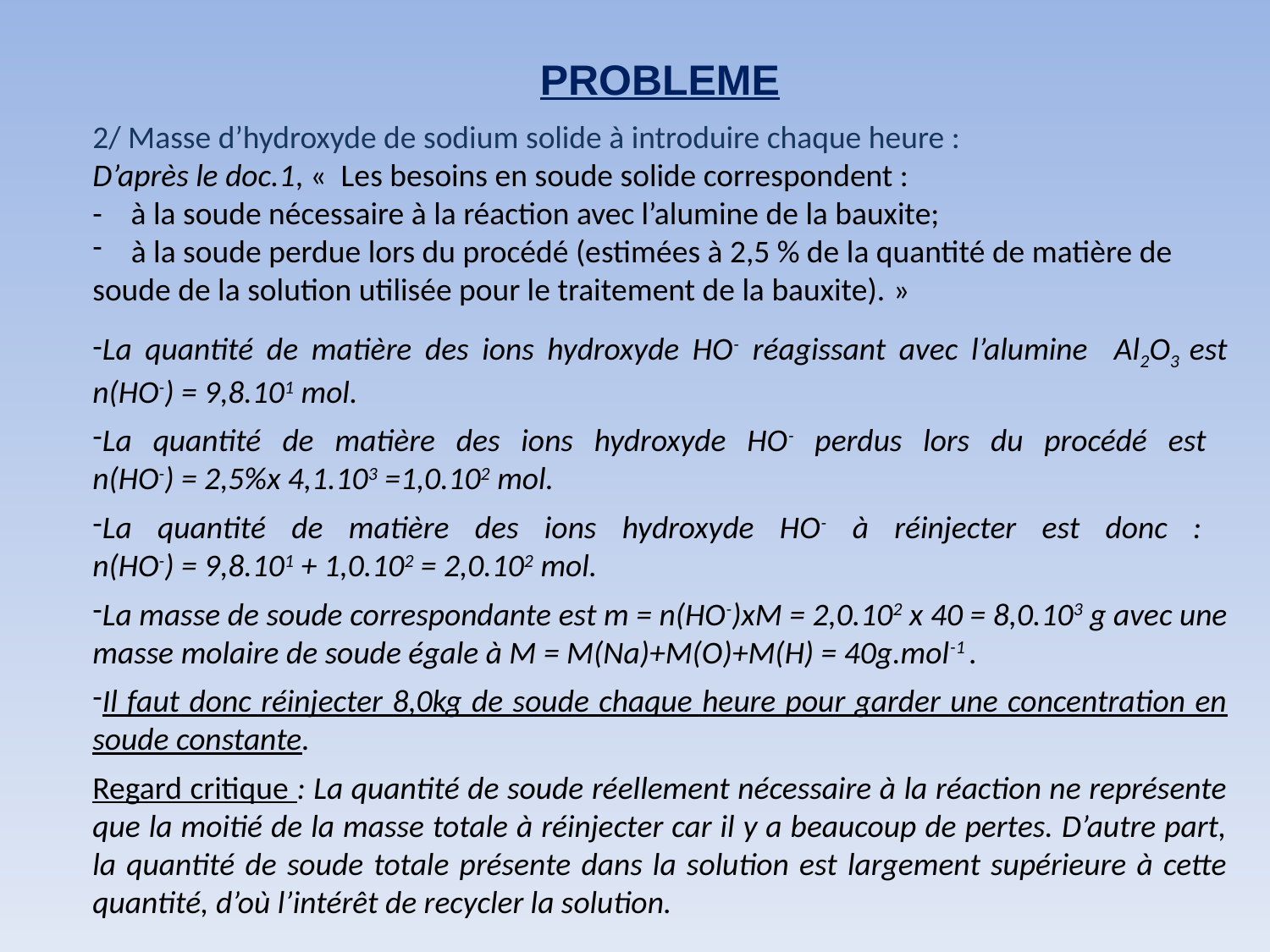

PROBLEME
2/ Masse d’hydroxyde de sodium solide à introduire chaque heure :
D’après le doc.1, «  Les besoins en soude solide correspondent :
-    à la soude nécessaire à la réaction avec l’alumine de la bauxite;
    à la soude perdue lors du procédé (estimées à 2,5 % de la quantité de matière de soude de la solution utilisée pour le traitement de la bauxite). »
La quantité de matière des ions hydroxyde HO- réagissant avec l’alumine  Al2O3 est n(HO-) = 9,8.101 mol.
La quantité de matière des ions hydroxyde HO- perdus lors du procédé est
n(HO-) = 2,5%x 4,1.103 =1,0.102 mol.
La quantité de matière des ions hydroxyde HO- à réinjecter est donc :
n(HO-) = 9,8.101 + 1,0.102 = 2,0.102 mol.
La masse de soude correspondante est m = n(HO-)xM = 2,0.102 x 40 = 8,0.103 g avec une masse molaire de soude égale à M = M(Na)+M(O)+M(H) = 40g.mol-1 .
Il faut donc réinjecter 8,0kg de soude chaque heure pour garder une concentration en soude constante.
Regard critique : La quantité de soude réellement nécessaire à la réaction ne représente que la moitié de la masse totale à réinjecter car il y a beaucoup de pertes. D’autre part, la quantité de soude totale présente dans la solution est largement supérieure à cette quantité, d’où l’intérêt de recycler la solution.